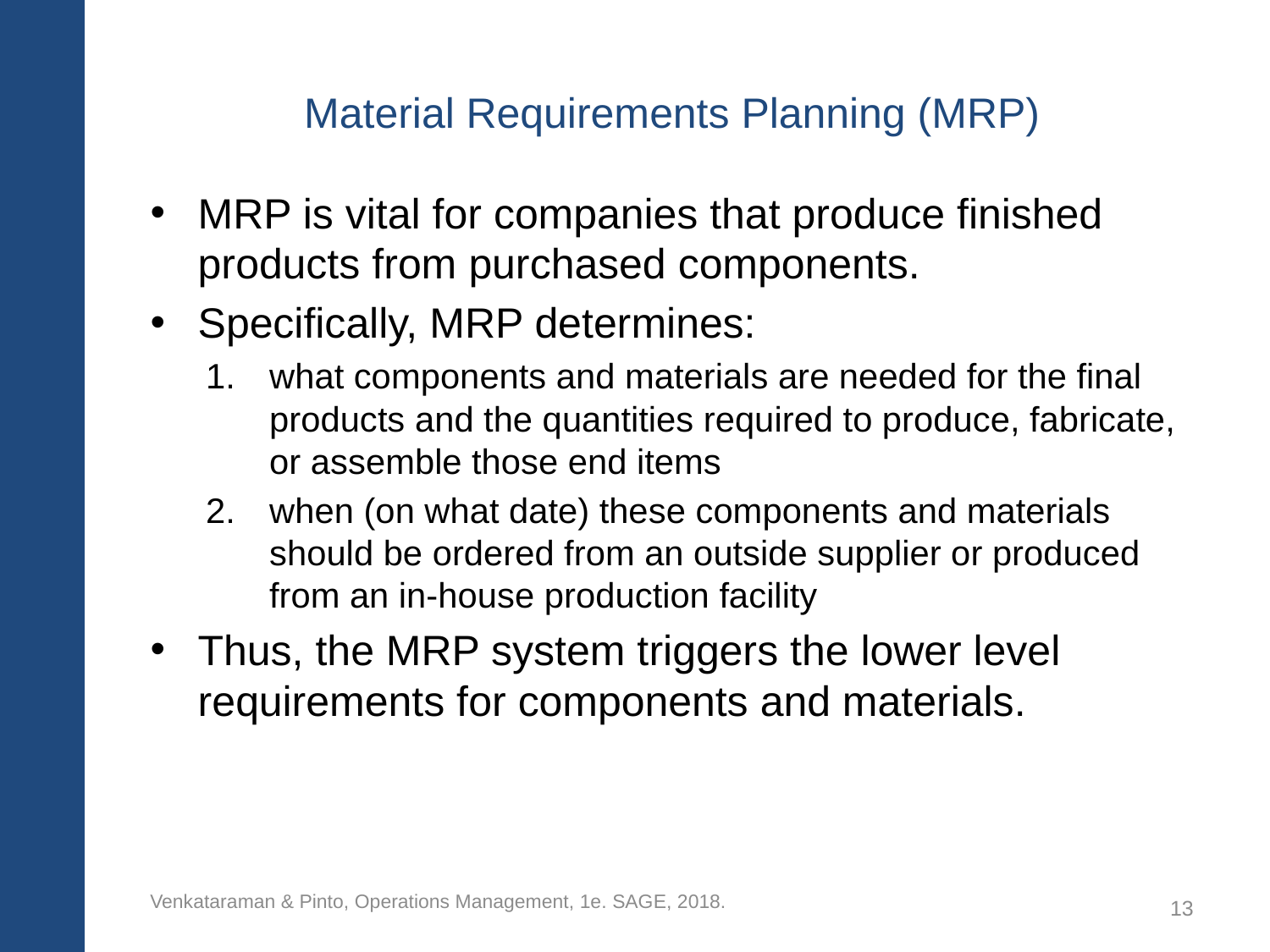

# Material Requirements Planning (MRP)
MRP is vital for companies that produce finished products from purchased components.
Specifically, MRP determines:
what components and materials are needed for the final products and the quantities required to produce, fabricate, or assemble those end items
when (on what date) these components and materials should be ordered from an outside supplier or produced from an in-house production facility
Thus, the MRP system triggers the lower level requirements for components and materials.
Venkataraman & Pinto, Operations Management, 1e. SAGE, 2018.
13